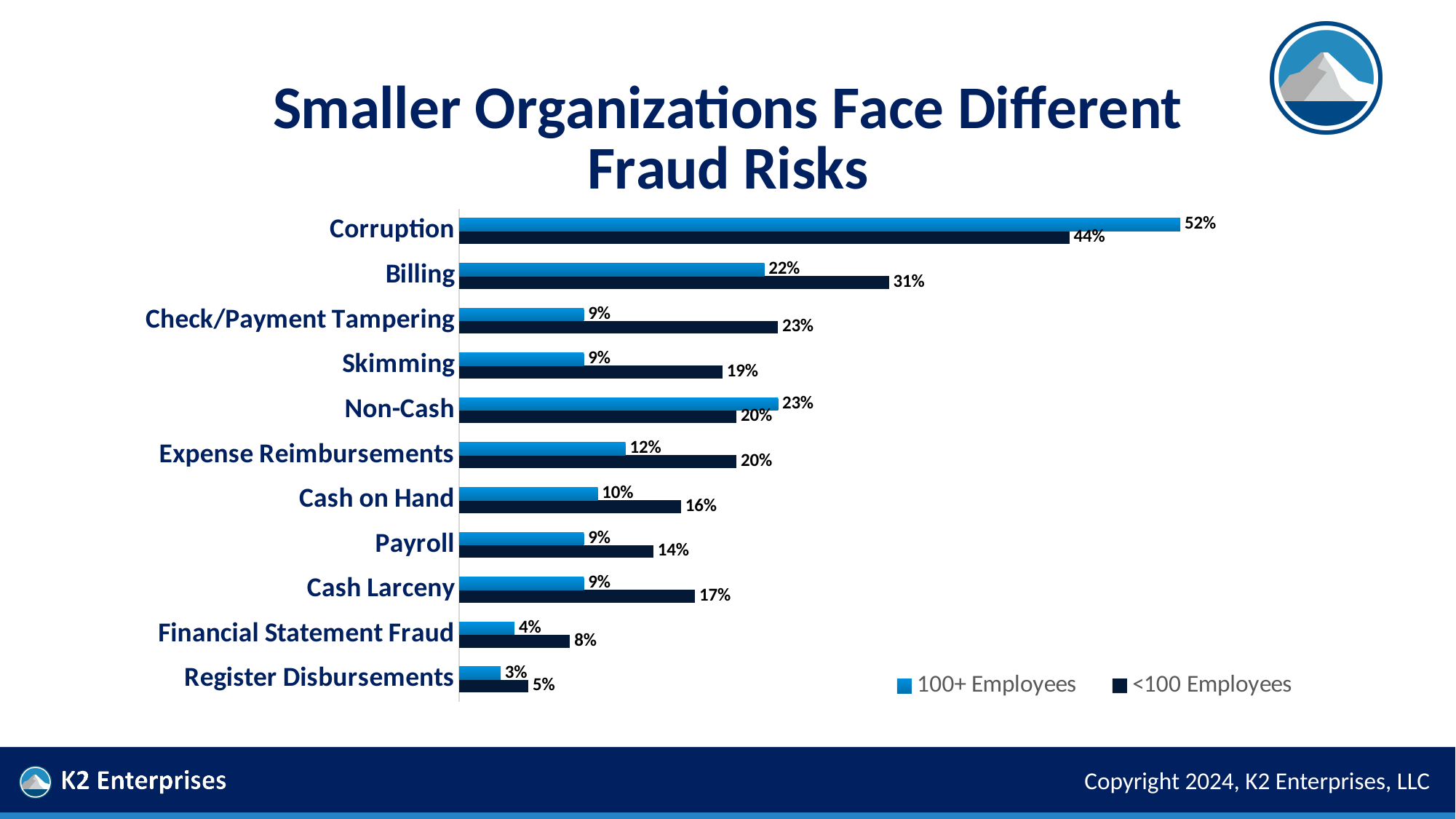

### Chart: Smaller Organizations Face Different Fraud Risks

| Category | <100 Employees | 100+ Employees |
|---|---|---|
| Register Disbursements | 0.05 | 0.03 |
| Financial Statement Fraud | 0.08 | 0.04 |
| Cash Larceny | 0.17 | 0.09 |
| Payroll | 0.14 | 0.09 |
| Cash on Hand | 0.16 | 0.1 |
| Expense Reimbursements | 0.2 | 0.12 |
| Non-Cash | 0.2 | 0.23 |
| Skimming | 0.19 | 0.09 |
| Check/Payment Tampering | 0.23 | 0.09 |
| Billing | 0.31 | 0.22 |
| Corruption | 0.44 | 0.52 |